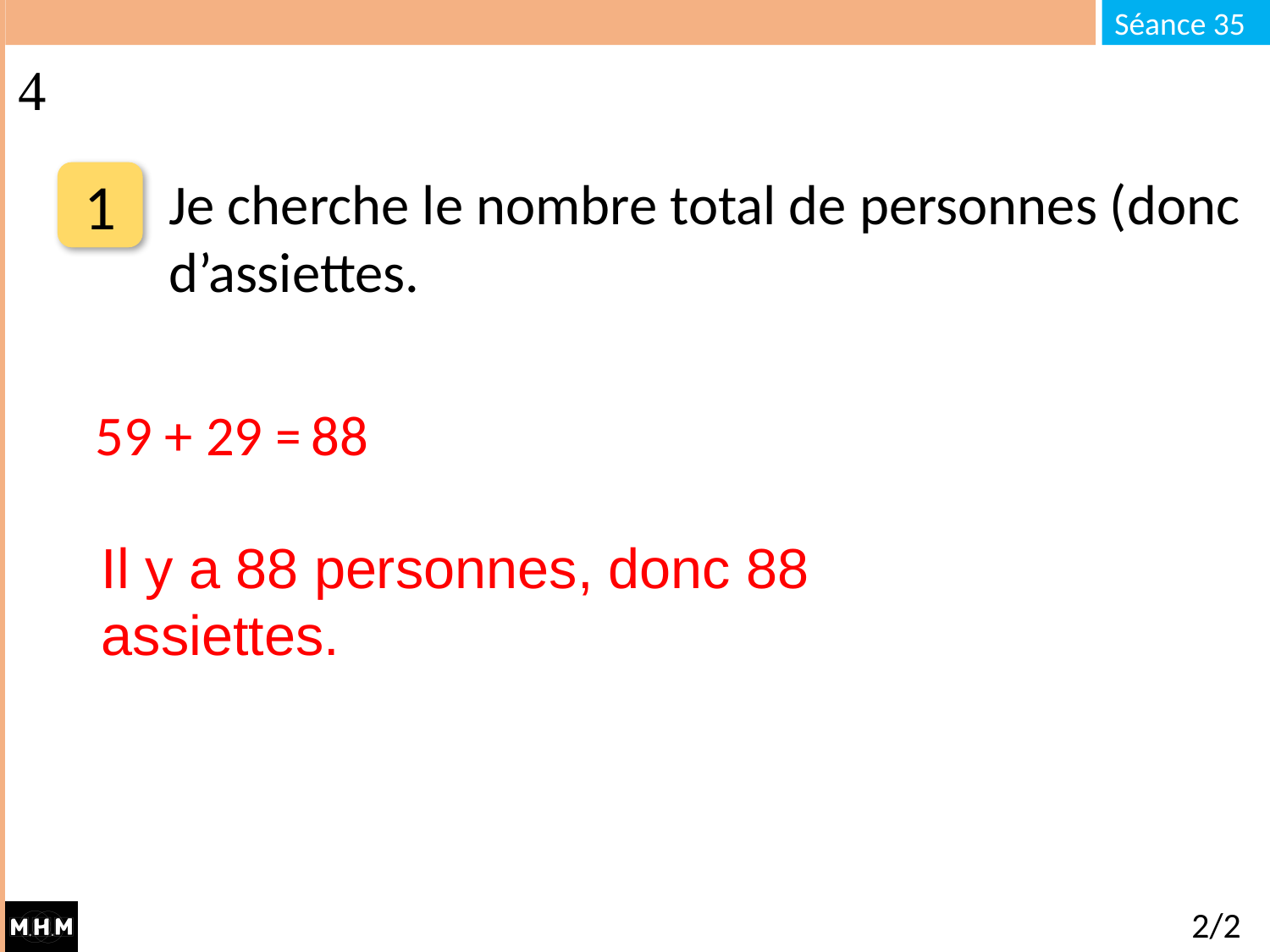

1
Je cherche le nombre total de personnes (donc d’assiettes.
88
59 + 29 =
Il y a 88 personnes, donc 88 assiettes.
2/2